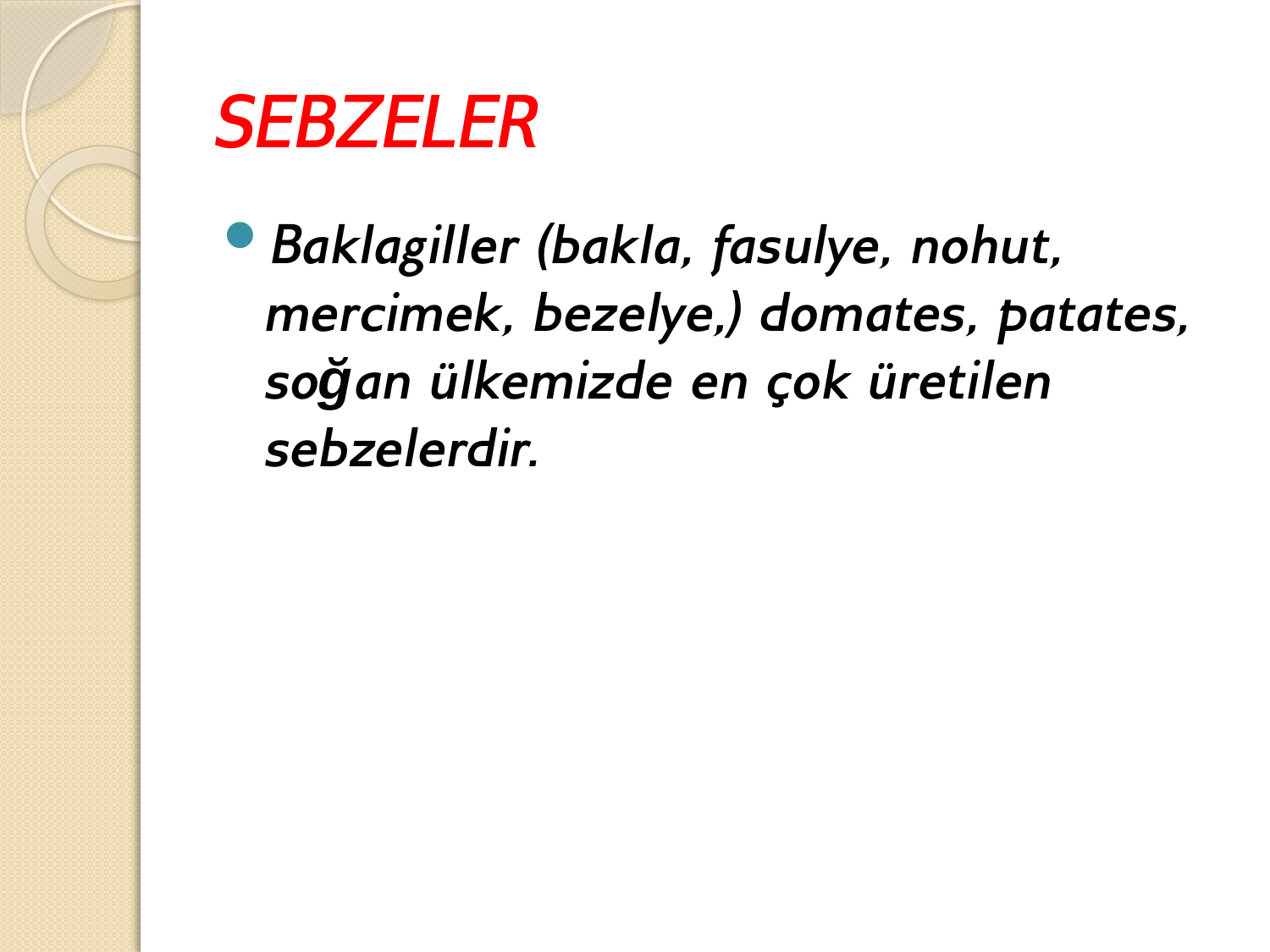

# SEBZELER
Baklagiller (bakla, fasulye, nohut, mercimek, bezelye,) domates, patates, soğan ülkemizde en çok üretilen sebzelerdir.